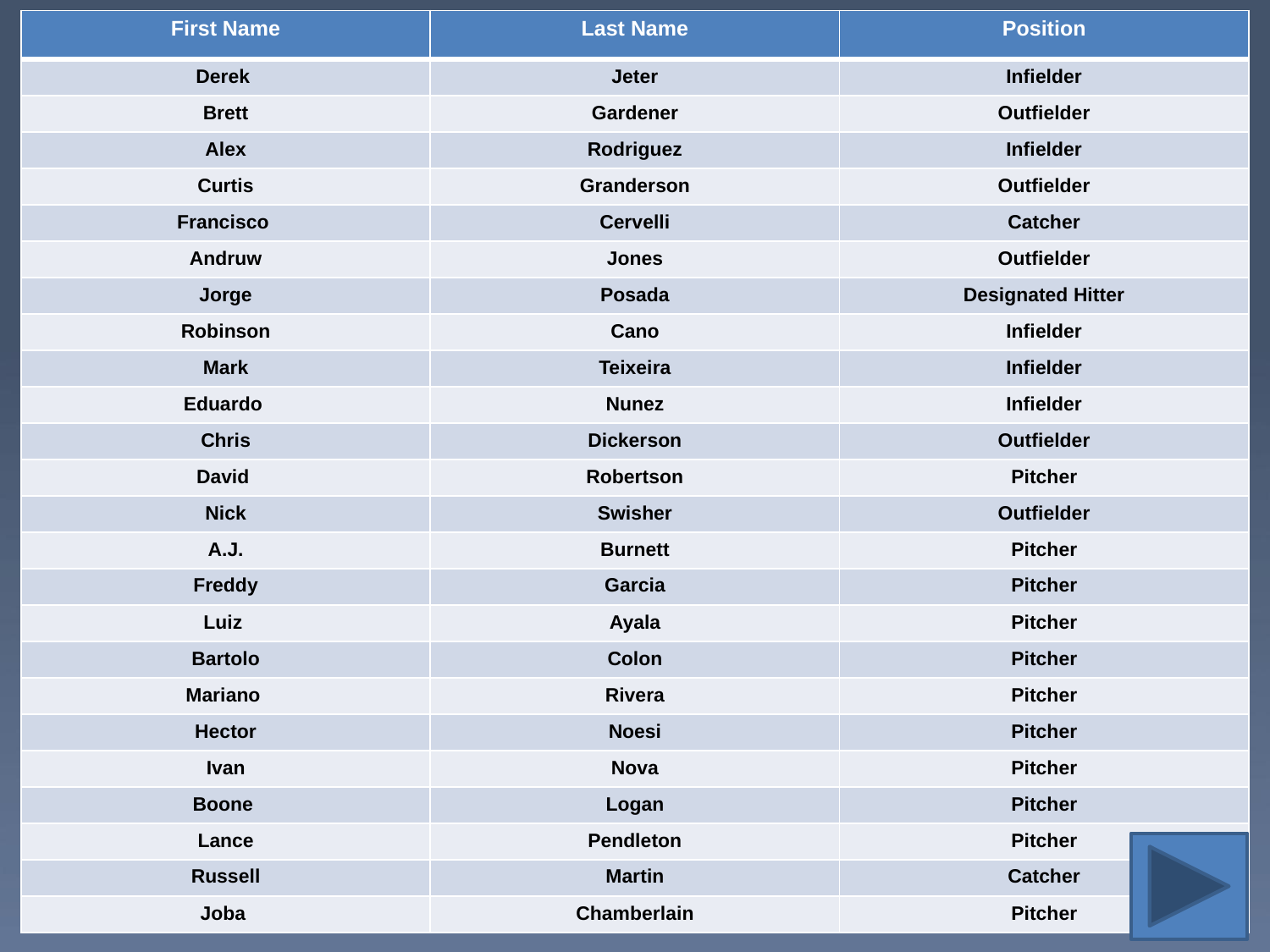

| First Name | Last Name | Position |
| --- | --- | --- |
| Derek | Jeter | Infielder |
| Brett | Gardener | Outfielder |
| Alex | Rodriguez | Infielder |
| Curtis | Granderson | Outfielder |
| Francisco | Cervelli | Catcher |
| Andruw | Jones | Outfielder |
| Jorge | Posada | Designated Hitter |
| Robinson | Cano | Infielder |
| Mark | Teixeira | Infielder |
| Eduardo | Nunez | Infielder |
| Chris | Dickerson | Outfielder |
| David | Robertson | Pitcher |
| Nick | Swisher | Outfielder |
| A.J. | Burnett | Pitcher |
| Freddy | Garcia | Pitcher |
| Luiz | Ayala | Pitcher |
| Bartolo | Colon | Pitcher |
| Mariano | Rivera | Pitcher |
| Hector | Noesi | Pitcher |
| Ivan | Nova | Pitcher |
| Boone | Logan | Pitcher |
| Lance | Pendleton | Pitcher |
| Russell | Martin | Catcher |
| Joba | Chamberlain | Pitcher |